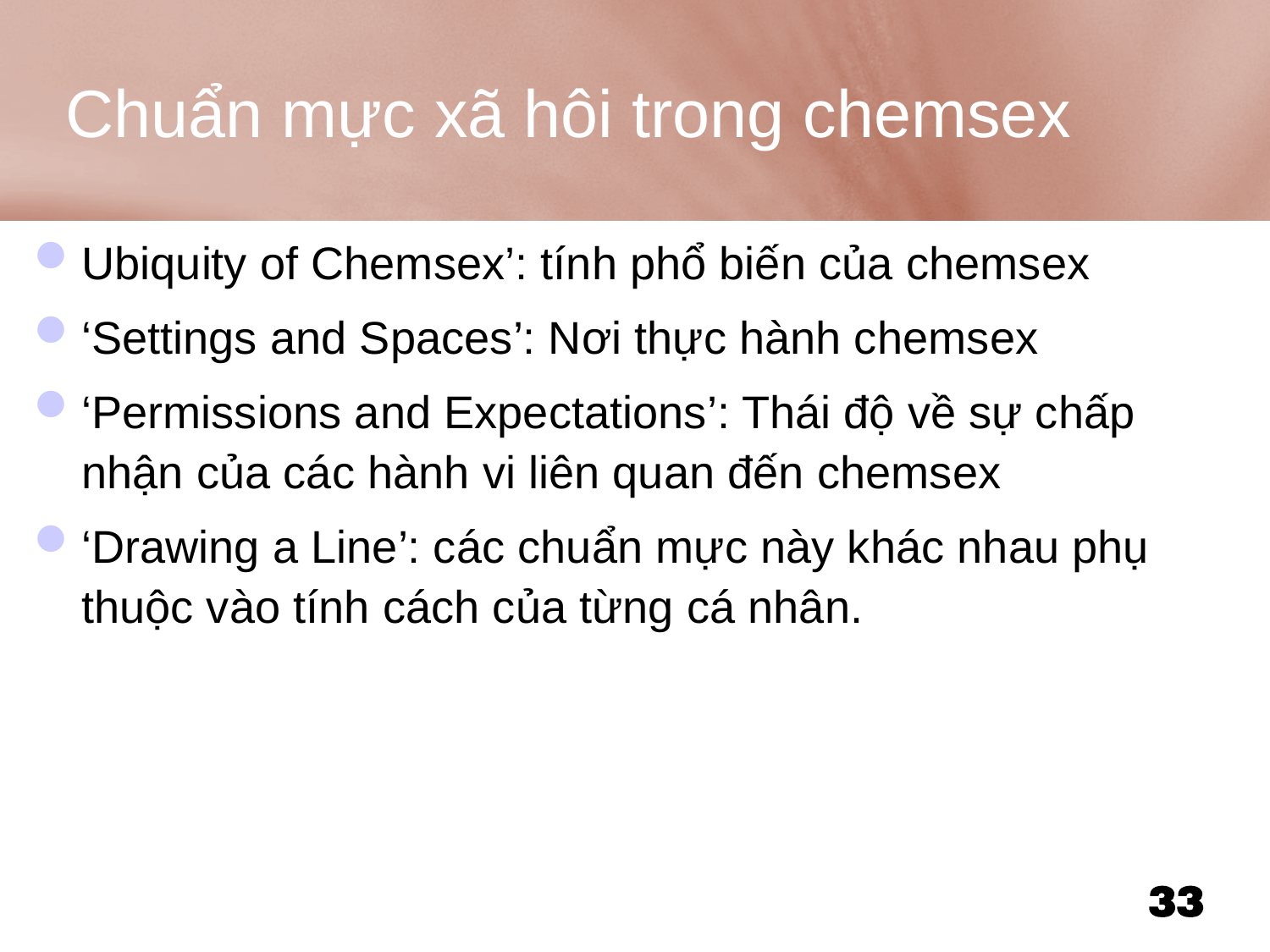

# Chuẩn mực xã hôi trong chemsex
Ubiquity of Chemsex’: tính phổ biến của chemsex
‘Settings and Spaces’: Nơi thực hành chemsex
‘Permissions and Expectations’: Thái độ về sự chấp nhận của các hành vi liên quan đến chemsex
‘Drawing a Line’: các chuẩn mực này khác nhau phụ thuộc vào tính cách của từng cá nhân.
33